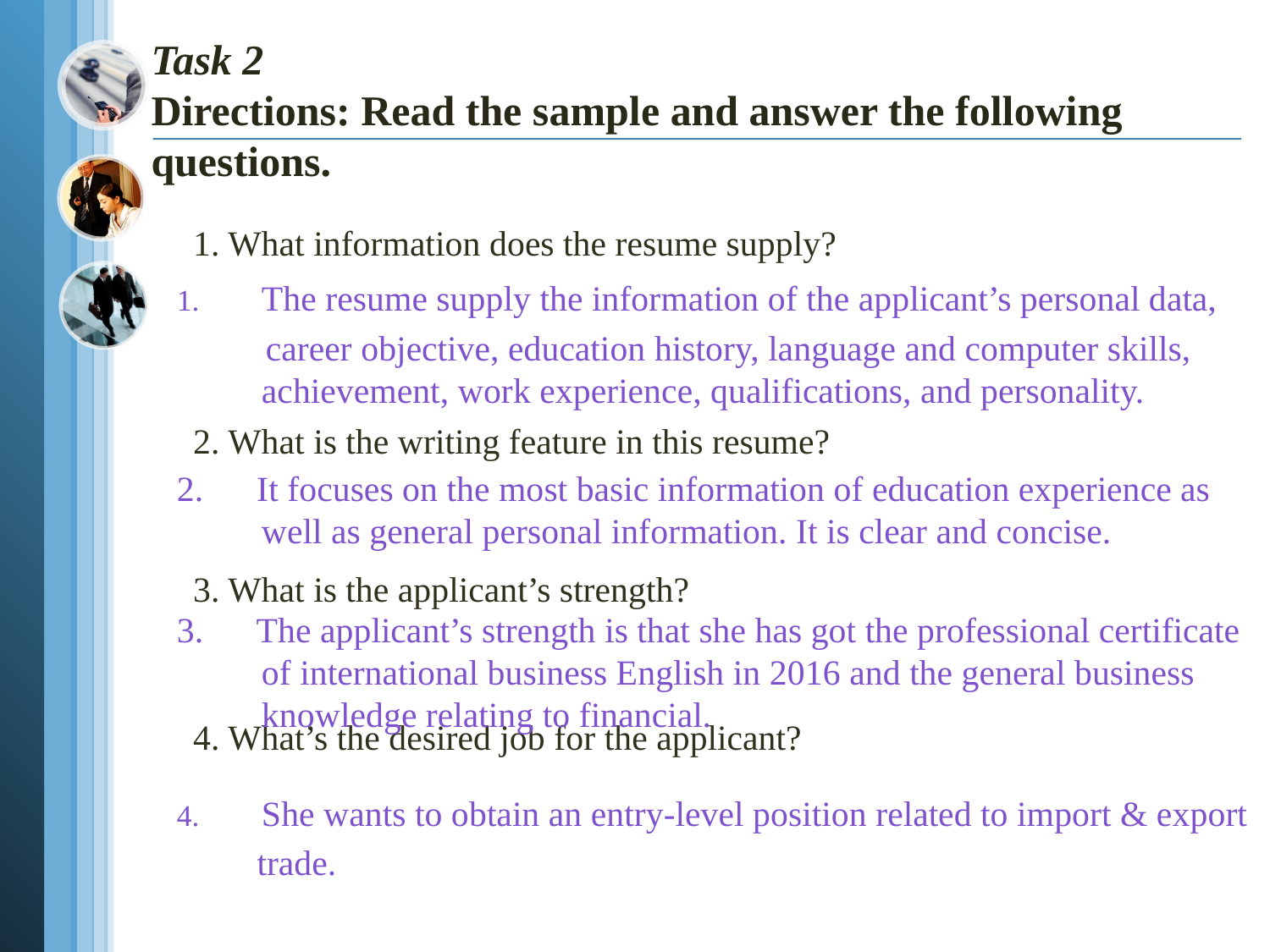

# Task 2 Directions: Read the sample and answer the following questions.
  1. What information does the resume supply?

  2. What is the writing feature in this resume?

  3. What is the applicant’s strength?

  4. What’s the desired job for the applicant?
The resume supply the information of the applicant’s personal data,
          career objective, education history, language and computer skills, achievement, work experience, qualifications, and personality.

2.      It focuses on the most basic information of education experience as well as general personal information. It is clear and concise.

3.      The applicant’s strength is that she has got the professional certificate of international business English in 2016 and the general business knowledge relating to financial.

She wants to obtain an entry-level position related to import & export
         trade.